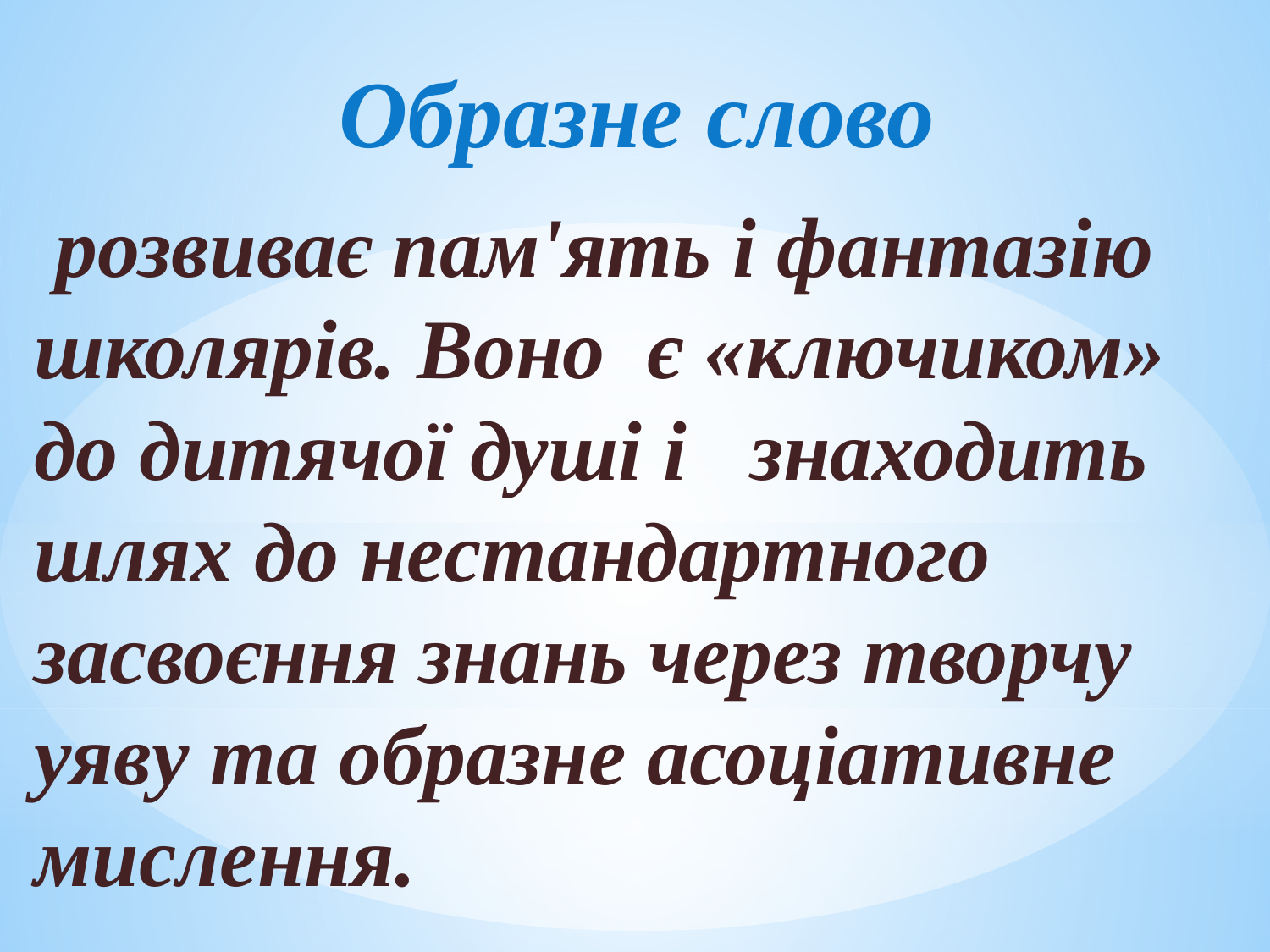

# Образне слово
 розвиває пам'ять і фантазію школярів. Воно  є «ключиком» до дитячої душі і   знаходить шлях до нестандартного засвоєння знань через творчу уяву та образне асоціативне мислення.